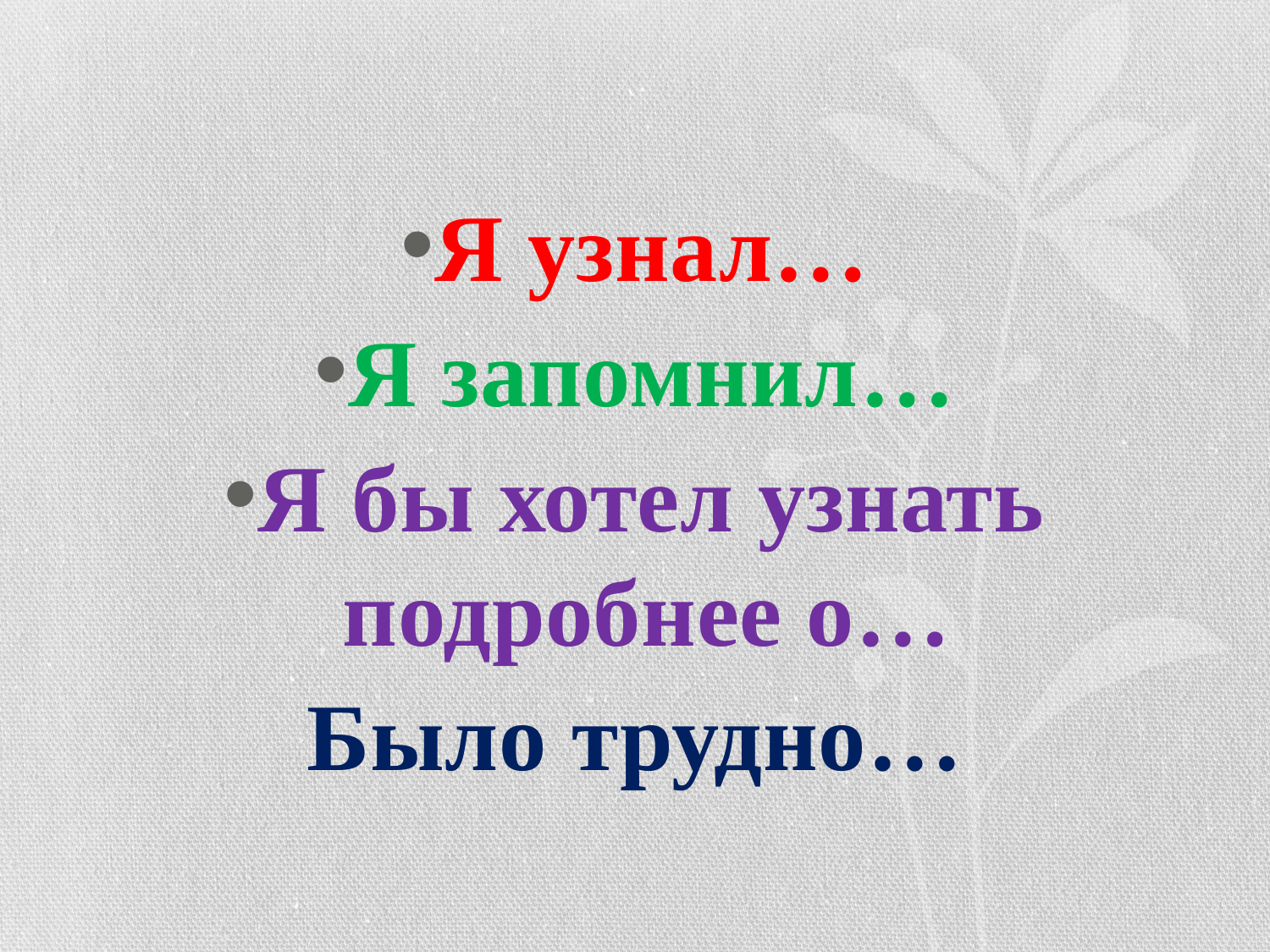

#
Я узнал…
Я запомнил…
Я бы хотел узнать подробнее о…
Было трудно…